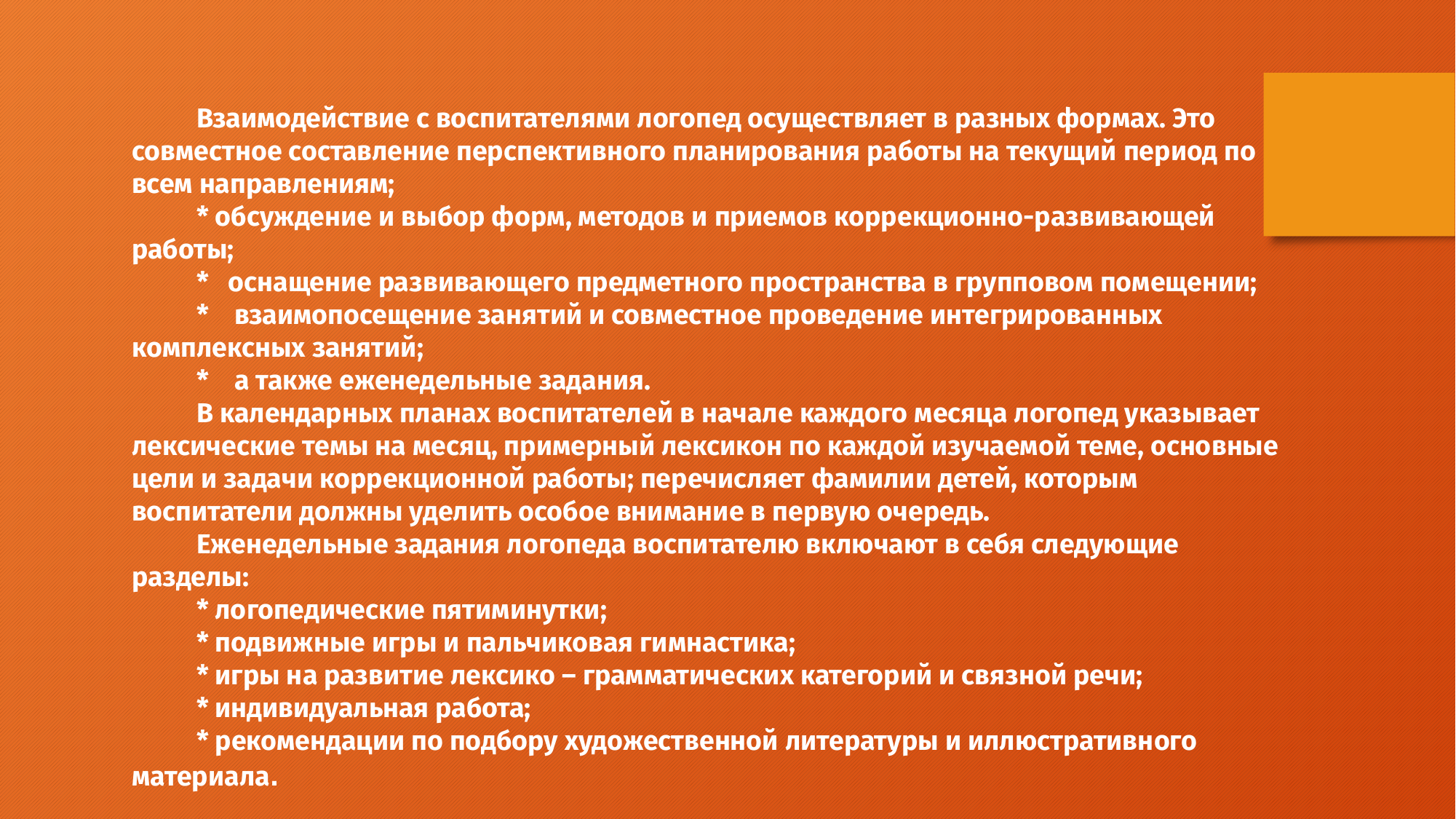

Взаимодействие с воспитателями логопед осуществляет в разных формах. Это совместное составление перспективного планирования работы на текущий период по всем направлениям;
* обсуждение и выбор форм, методов и приемов коррекционно-развивающей работы;
*   оснащение развивающего предметного пространства в групповом помещении;
*    взаимопосещение занятий и совместное проведение интегрированных комплексных занятий;
*    а также еженедельные задания.
В календарных планах воспитателей в начале каждого месяца логопед указывает лексические темы на месяц, примерный лексикон по каждой изучаемой теме, основные цели и задачи коррекционной работы; перечисляет фамилии детей, которым воспитатели должны уделить особое внимание в первую очередь.
Еженедельные задания логопеда воспитателю включают в себя следующие разделы:
* логопедические пятиминутки;
* подвижные игры и пальчиковая гимнастика;
* игры на развитие лексико – грамматических категорий и связной речи;
* индивидуальная работа;
* рекомендации по подбору художественной литературы и иллюстративного материала.